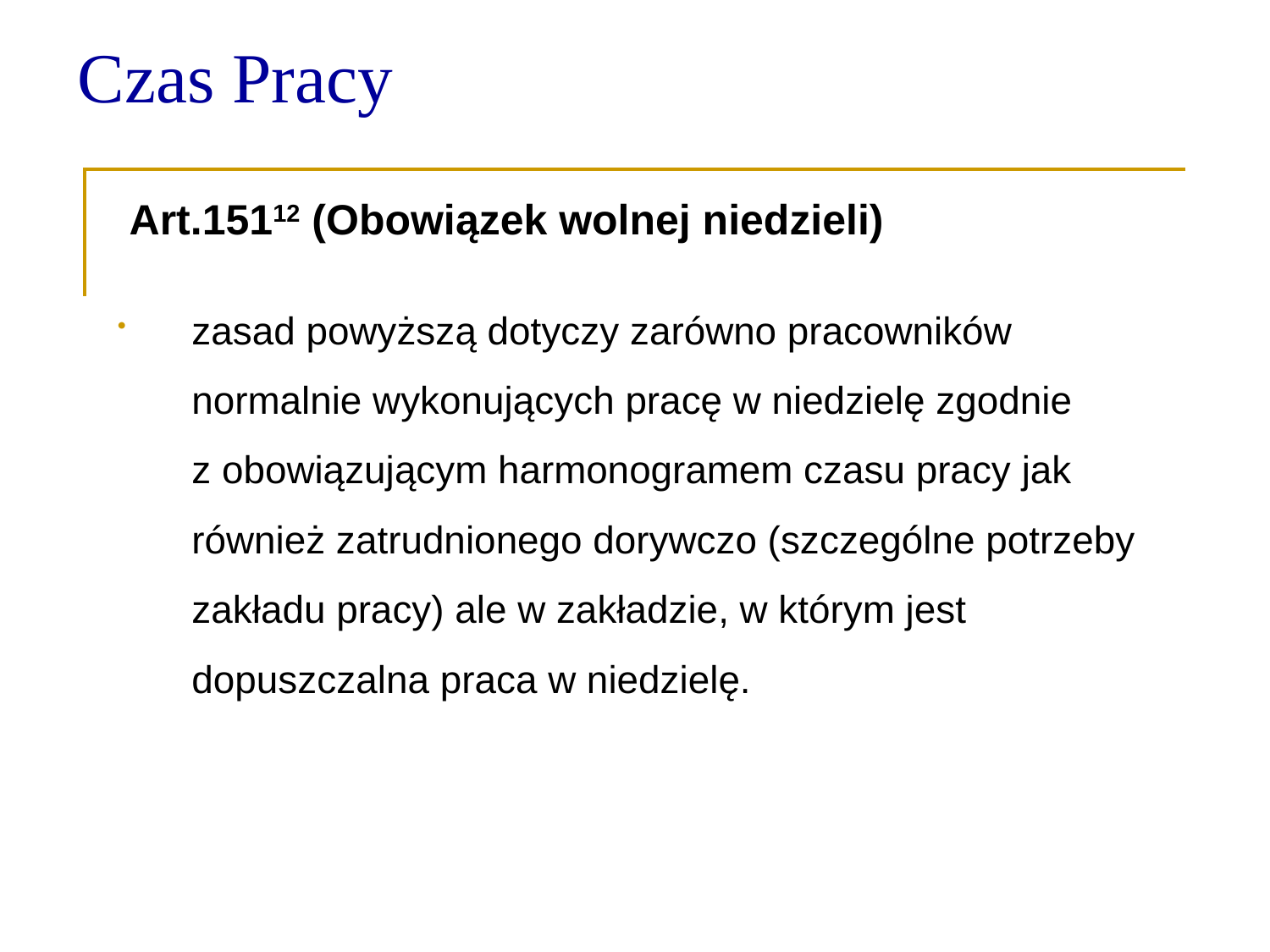

Czas Pracy
 Art.15112 (Obowiązek wolnej niedzieli)
zasad powyższą dotyczy zarówno pracowników normalnie wykonujących pracę w niedzielę zgodnie
z obowiązującym harmonogramem czasu pracy jak również zatrudnionego dorywczo (szczególne potrzeby zakładu pracy) ale w zakładzie, w którym jest dopuszczalna praca w niedzielę.